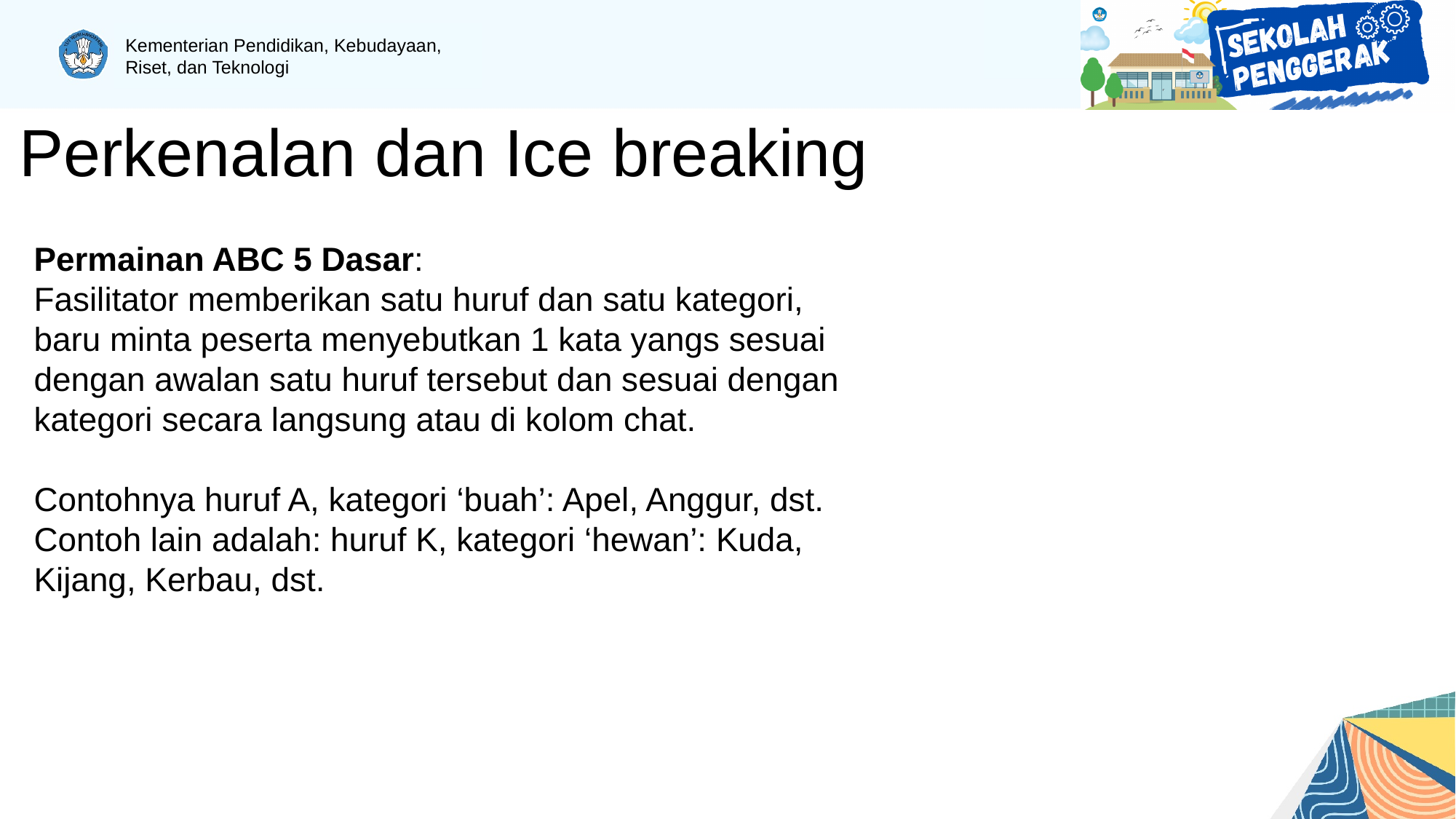

# Perkenalan dan Ice breaking
Permainan ABC 5 Dasar:
Fasilitator memberikan satu huruf dan satu kategori, baru minta peserta menyebutkan 1 kata yangs sesuai dengan awalan satu huruf tersebut dan sesuai dengan kategori secara langsung atau di kolom chat.

Contohnya huruf A, kategori ‘buah’: Apel, Anggur, dst. Contoh lain adalah: huruf K, kategori ‘hewan’: Kuda, Kijang, Kerbau, dst.